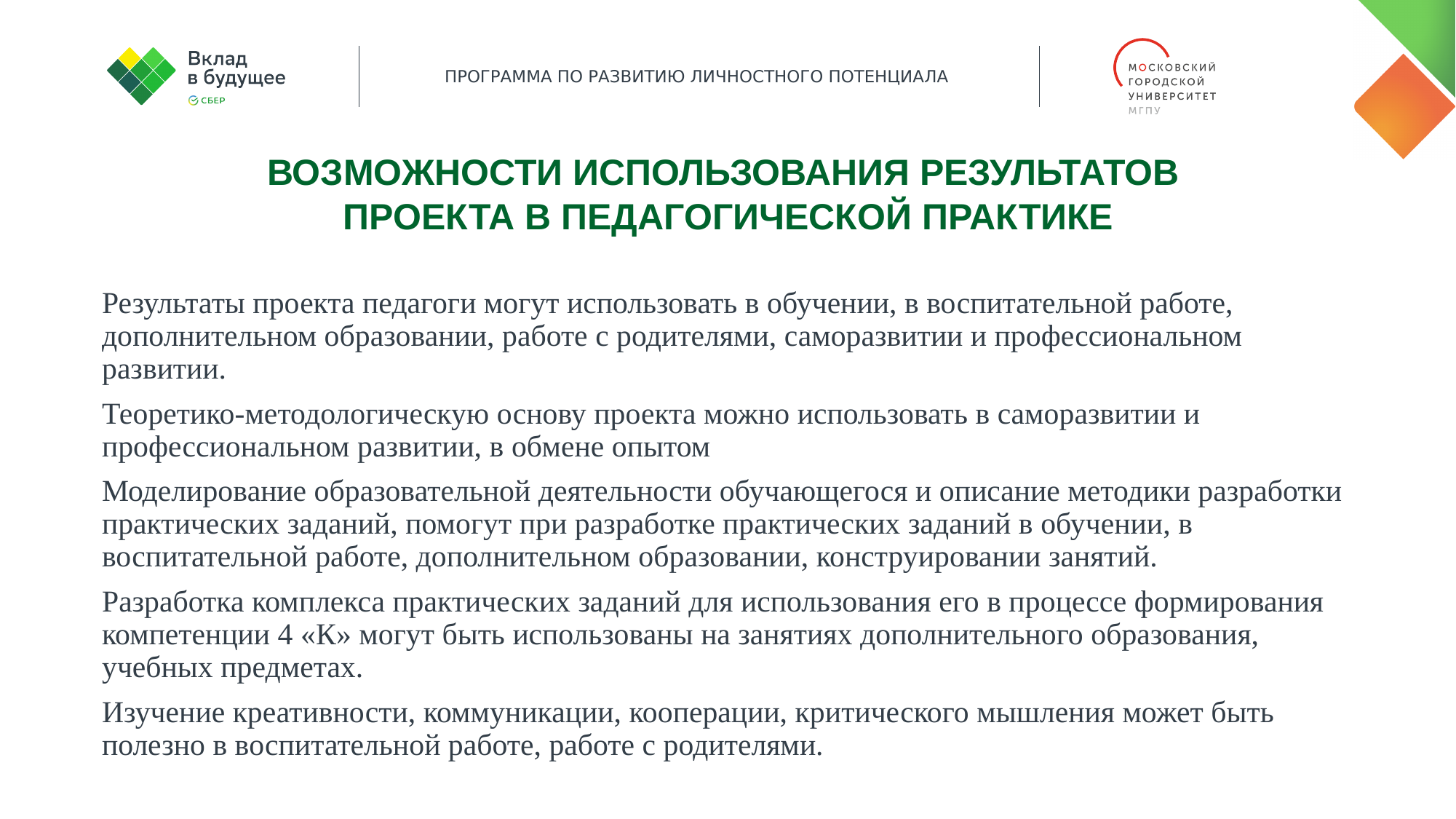

Возможности использования результатов
проекта в педагогической практике
Результаты проекта педагоги могут использовать в обучении, в воспитательной работе, дополнительном образовании, работе с родителями, саморазвитии и профессиональном развитии.
Теоретико-методологическую основу проекта можно использовать в саморазвитии и профессиональном развитии, в обмене опытом
Моделирование образовательной деятельности обучающегося и описание методики разработки практических заданий, помогут при разработке практических заданий в обучении, в воспитательной работе, дополнительном образовании, конструировании занятий.
Разработка комплекса практических заданий для использования его в процессе формирования компетенции 4 «К» могут быть использованы на занятиях дополнительного образования, учебных предметах.
Изучение креативности, коммуникации, кооперации, критического мышления может быть полезно в воспитательной работе, работе с родителями.